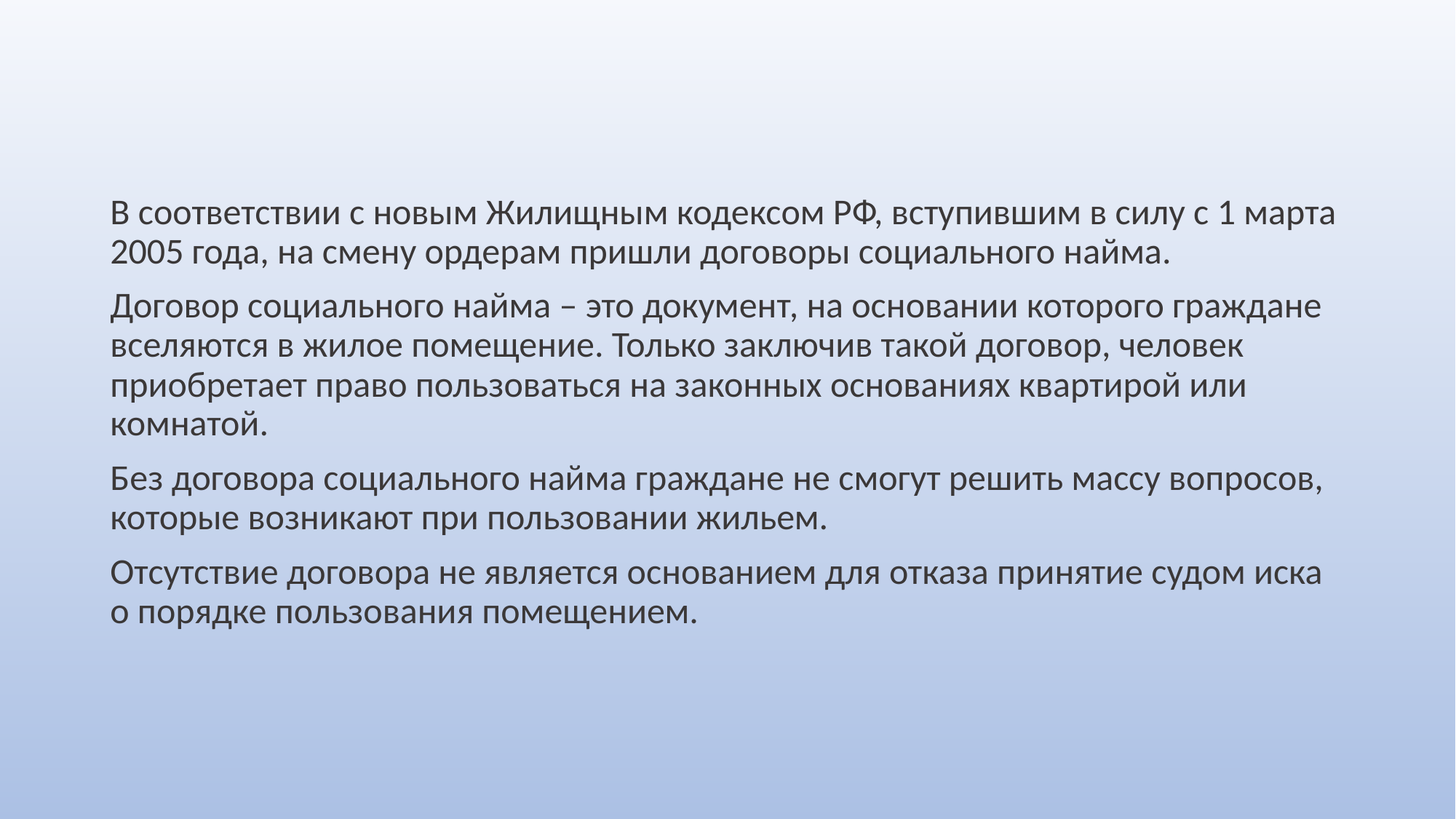

В соответствии с новым Жилищным кодексом РФ, вступившим в силу с 1 марта 2005 года, на смену ордерам пришли договоры социального найма.
Договор социального найма – это документ, на основании которого граждане вселяются в жилое помещение. Только заключив такой договор, человек приобретает право пользоваться на законных основаниях квартирой или комнатой.
Без договора социального найма граждане не смогут решить массу вопросов, которые возникают при пользовании жильем.
Отсутствие договора не является основанием для отказа принятие судом иска о порядке пользования помещением.